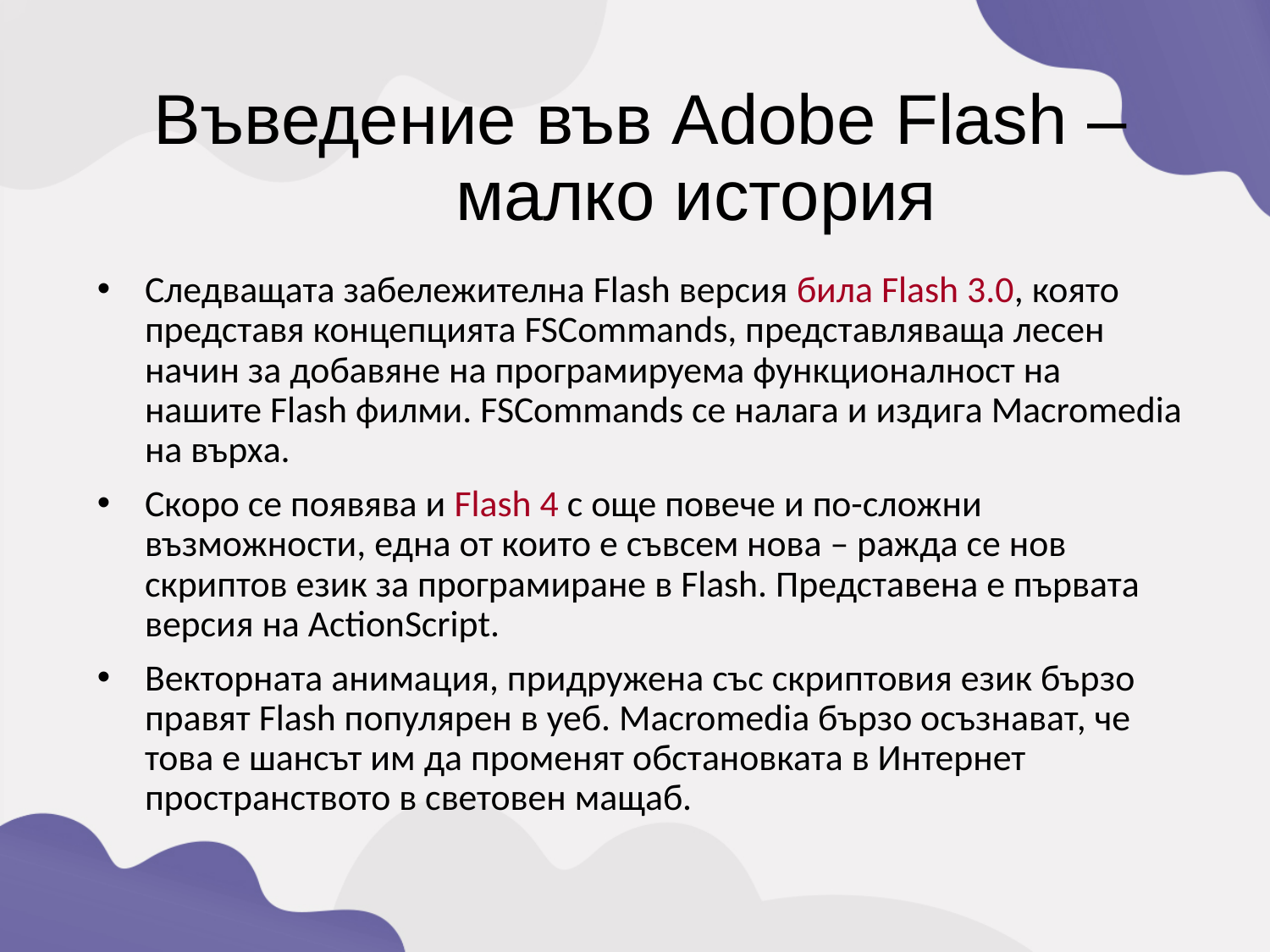

Въведение във Adobe Flash – малко история

Следващата забележителна Flash версия била Flash 3.0, която представя концепцията FSCommands, представляваща лесен начин за добавяне на програмируема функционалност на нашите Flash филми. FSCommands се налага и издига Macromedia на върха.
Скоро се появява и Flash 4 с още повече и по-сложни възможности, една от които е съвсем нова – ражда се нов скриптов език за програмиране в Flash. Представена е първата версия на ActionScript.
Векторната анимация, придружена със скриптовия език бързо правят Flash популярен в уеб. Macromedia бързо осъзнават, че това е шансът им да променят обстановката в Интернет пространството в световен мащаб.